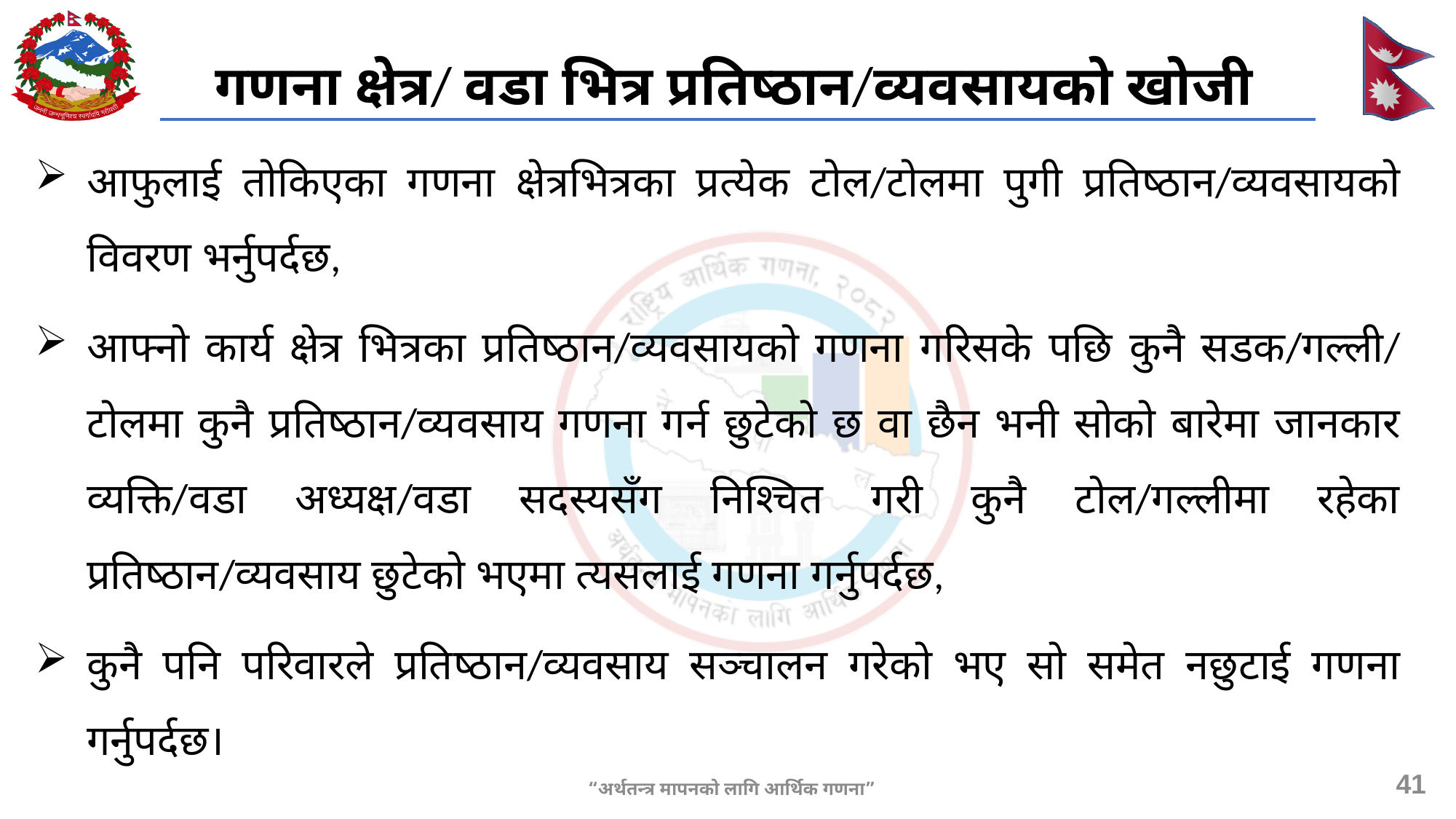

# गणना क्षेत्र/ वडा भित्र प्रतिष्ठान/व्यवसायको खोजी
आफुलाई तोकिएका गणना क्षेत्रभित्रका प्रत्येक टोल/टोलमा पुगी प्रतिष्ठान/व्यवसायको विवरण भर्नुपर्दछ,
आफ्नो कार्य क्षेत्र भित्रका प्रतिष्ठान/व्यवसायको गणना गरिसके पछि कुनै सडक/गल्ली/ टोलमा कुनै प्रतिष्ठान/व्यवसाय गणना गर्न छुटेको छ वा छैन भनी सोको बारेमा जानकार व्यक्ति/वडा अध्यक्ष/वडा सदस्यसँग निश्चित गरी कुनै टोल/गल्लीमा रहेका प्रतिष्ठान/व्यवसाय छुटेको भएमा त्यसलाई गणना गर्नुपर्दछ,
कुनै पनि परिवारले प्रतिष्ठान/व्यवसाय सञ्चालन गरेको भए सो समेत नछुटाई गणना गर्नुपर्दछ।

41
“अर्थतन्त्र मापनको लागि आर्थिक गणना”